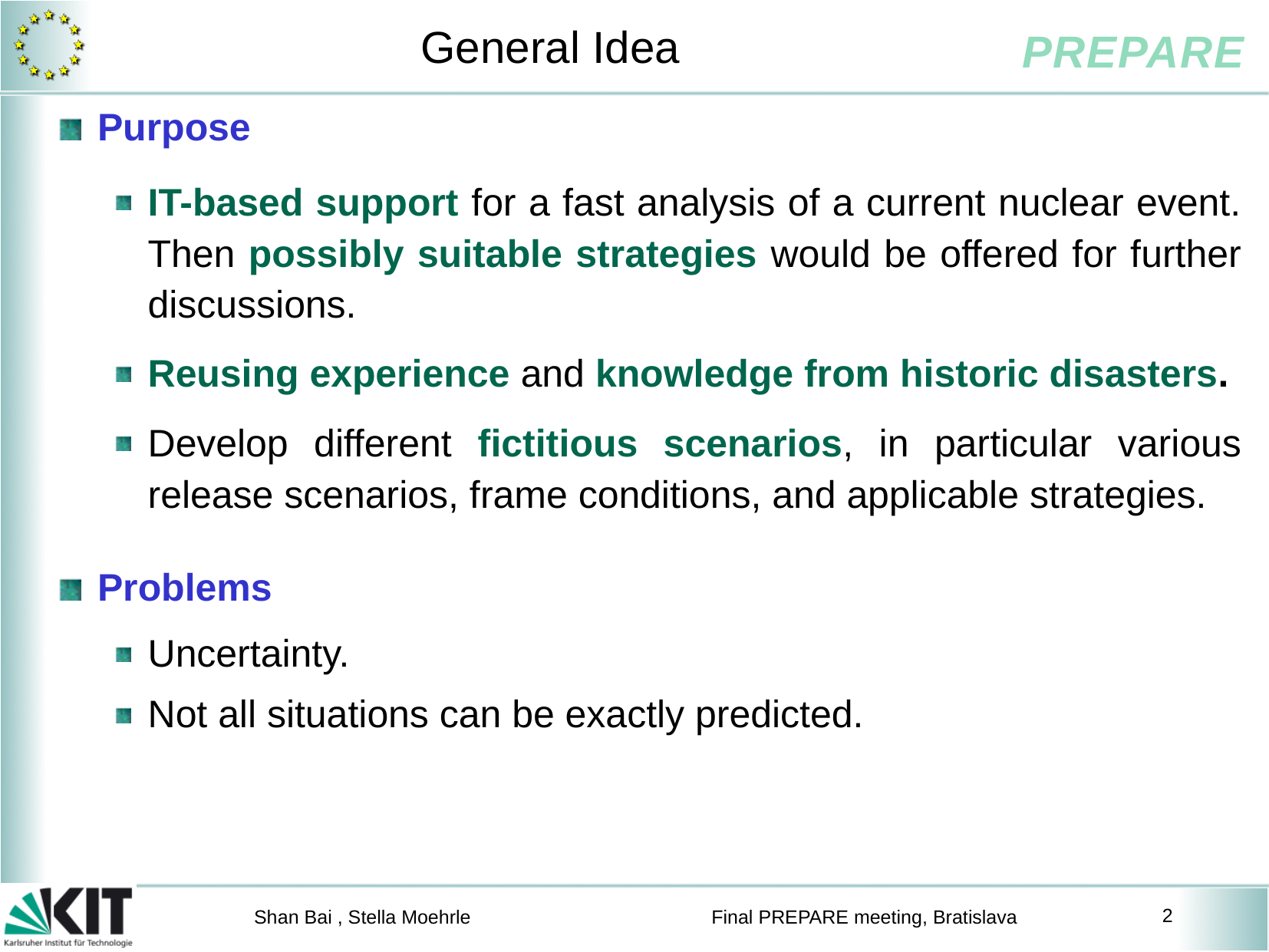

# General Idea
Purpose
IT-based support for a fast analysis of a current nuclear event. Then possibly suitable strategies would be offered for further discussions.
Reusing experience and knowledge from historic disasters.
Develop different fictitious scenarios, in particular various release scenarios, frame conditions, and applicable strategies.

Problems
Uncertainty.
Not all situations can be exactly predicted.